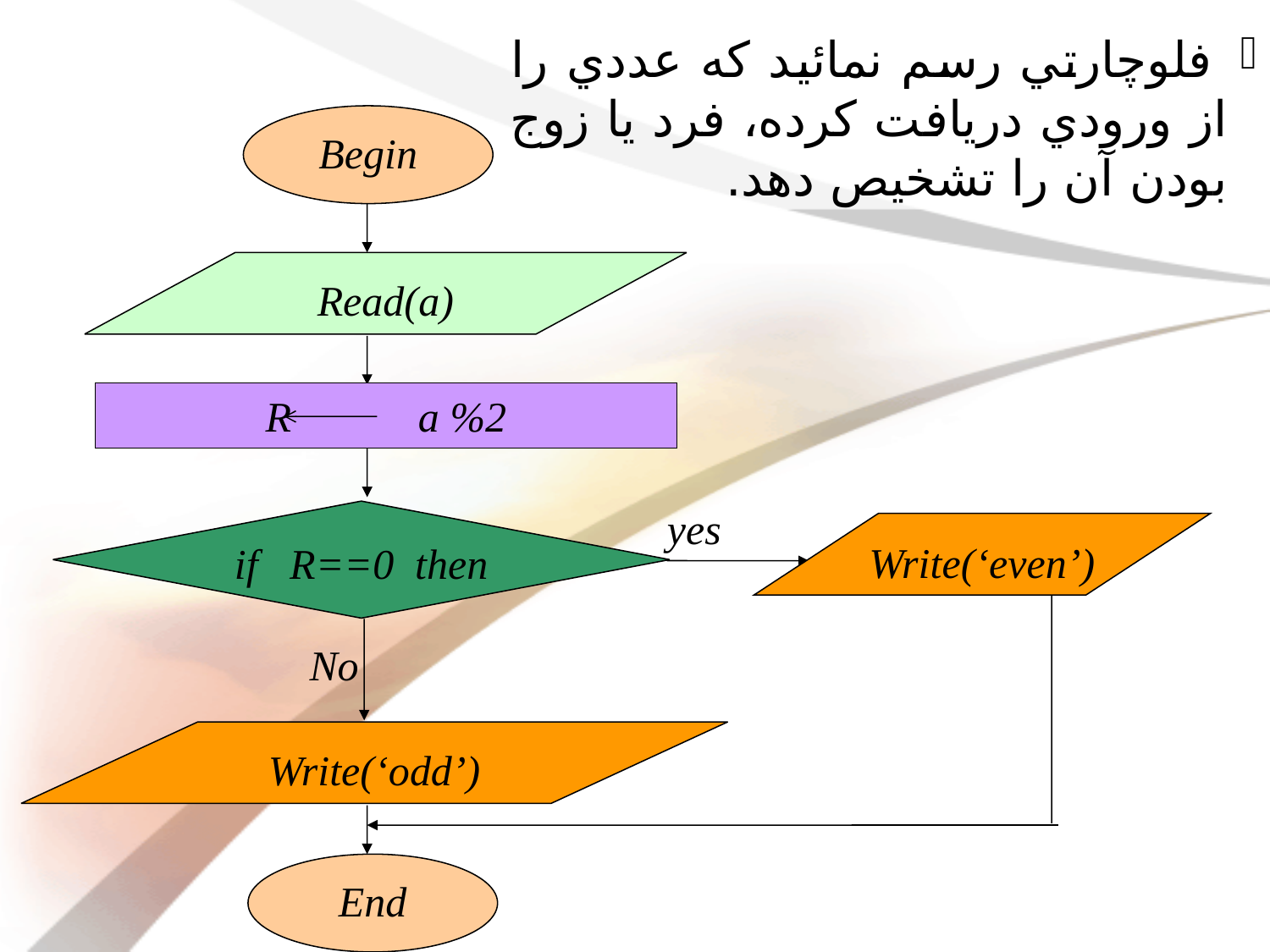

فلوچارتي رسم نمائيد كه عددي را از ورودي دريافت كرده، فرد يا زوج بودن آن را تشخيص دهد.
Begin

Read(a)

R            a %2

yes
if   R==0  then
Write(‘even’)

No
Write(‘odd’)

End